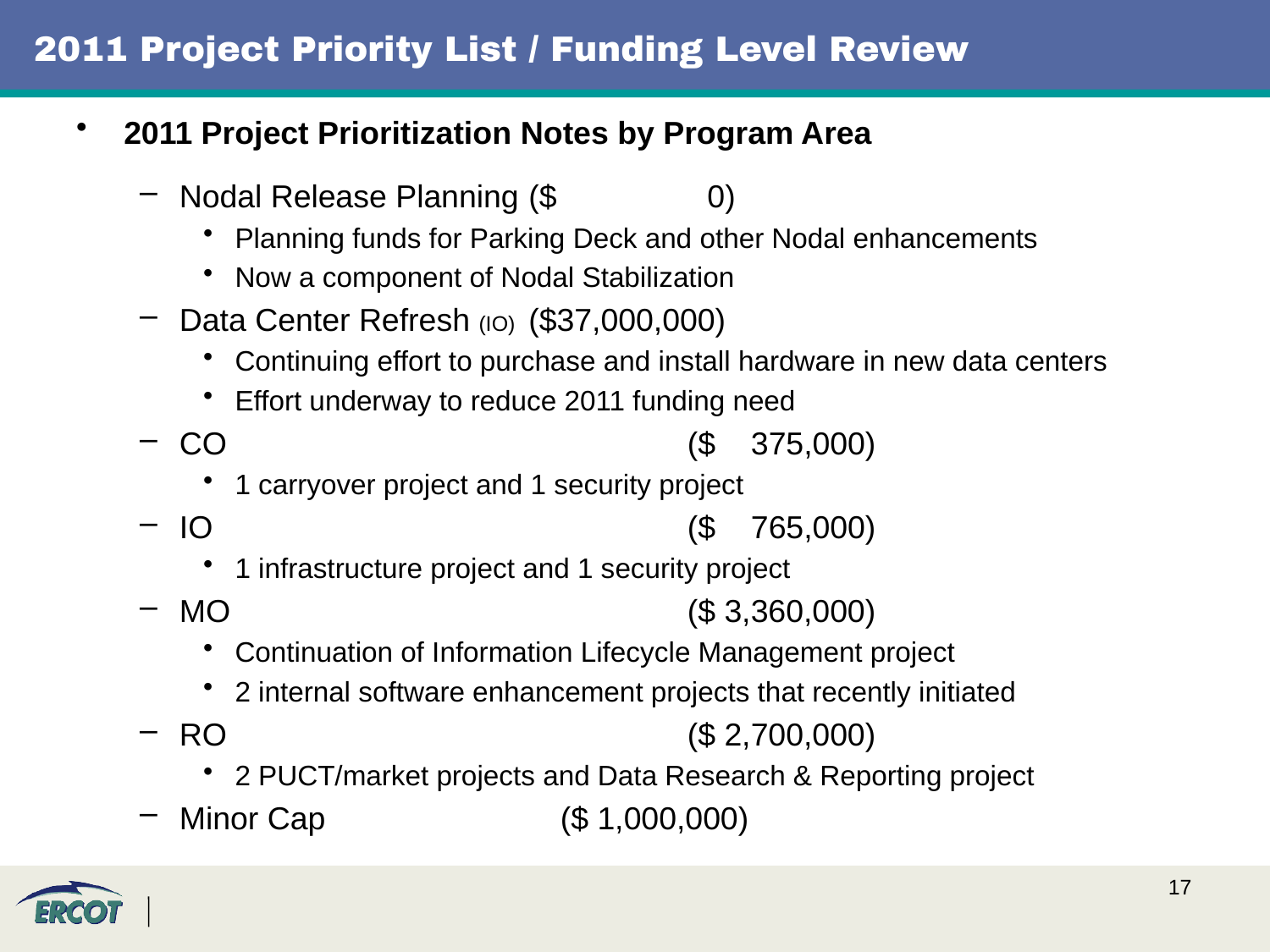

# 2011 Project Priority List / Funding Level Review
2011 Project Prioritization Notes by Program Area

Nodal Release Planning	($                 0)
Planning funds for Parking Deck and other Nodal enhancements
Now a component of Nodal Stabilization
Data Center Refresh (IO)	($37,000,000)
Continuing effort to purchase and install hardware in new data centers
Effort underway to reduce 2011 funding need
CO				($    375,000)
1 carryover project and 1 security project
IO				($    765,000)
1 infrastructure project and 1 security project
MO				($ 3,360,000)
Continuation of Information Lifecycle Management project
2 internal software enhancement projects that recently initiated
RO				($ 2,700,000)
2 PUCT/market projects and Data Research & Reporting project
Minor Cap			($ 1,000,000)